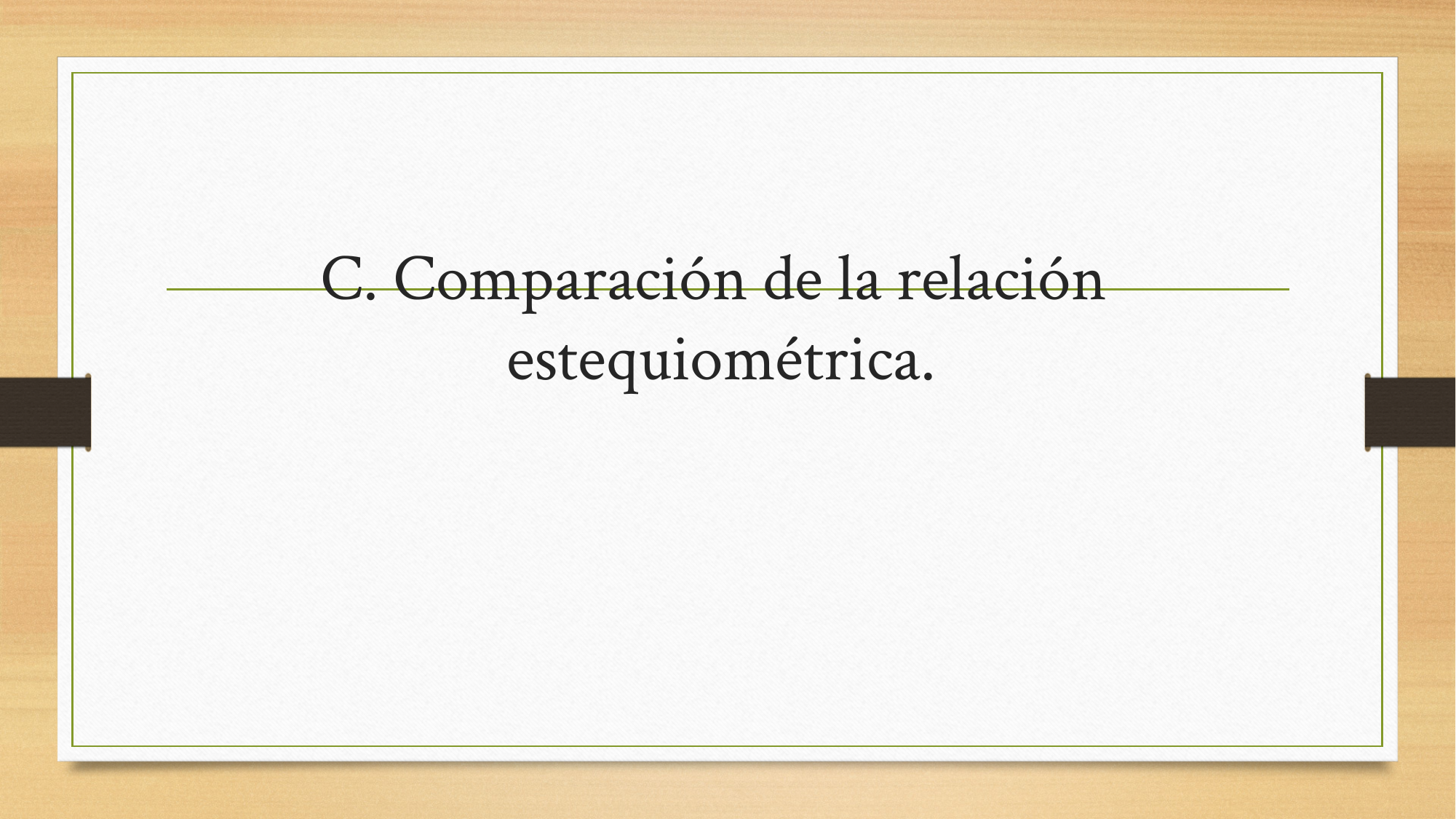

# C. Comparación de la relación estequiométrica.